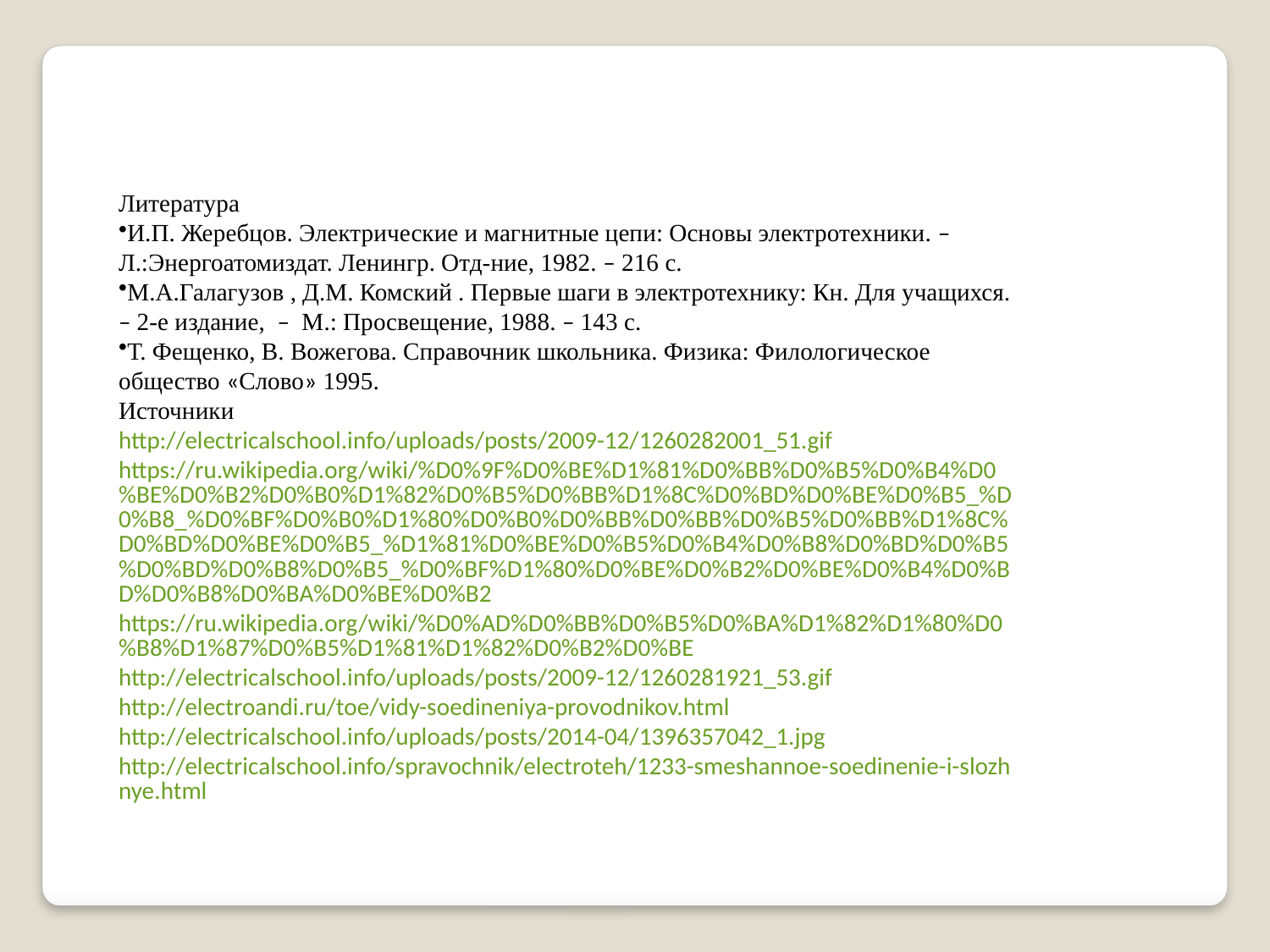

Литература
И.П. Жеребцов. Электрические и магнитные цепи: Основы электротехники. – Л.:Энергоатомиздат. Ленингр. Отд-ние, 1982. – 216 с.
М.А.Галагузов , Д.М. Комский . Первые шаги в электротехнику: Кн. Для учащихся. – 2-е издание,  –  М.: Просвещение, 1988. – 143 с.
Т. Фещенко, В. Вожегова. Справочник школьника. Физика: Филологическое общество «Слово» 1995.
Источники
http://electricalschool.info/uploads/posts/2009-12/1260282001_51.gif
https://ru.wikipedia.org/wiki/%D0%9F%D0%BE%D1%81%D0%BB%D0%B5%D0%B4%D0%BE%D0%B2%D0%B0%D1%82%D0%B5%D0%BB%D1%8C%D0%BD%D0%BE%D0%B5_%D0%B8_%D0%BF%D0%B0%D1%80%D0%B0%D0%BB%D0%BB%D0%B5%D0%BB%D1%8C%D0%BD%D0%BE%D0%B5_%D1%81%D0%BE%D0%B5%D0%B4%D0%B8%D0%BD%D0%B5%D0%BD%D0%B8%D0%B5_%D0%BF%D1%80%D0%BE%D0%B2%D0%BE%D0%B4%D0%BD%D0%B8%D0%BA%D0%BE%D0%B2
https://ru.wikipedia.org/wiki/%D0%AD%D0%BB%D0%B5%D0%BA%D1%82%D1%80%D0%B8%D1%87%D0%B5%D1%81%D1%82%D0%B2%D0%BE
http://electricalschool.info/uploads/posts/2009-12/1260281921_53.gif
http://electroandi.ru/toe/vidy-soedineniya-provodnikov.html
http://electricalschool.info/uploads/posts/2014-04/1396357042_1.jpg
http://electricalschool.info/spravochnik/electroteh/1233-smeshannoe-soedinenie-i-slozhnye.html